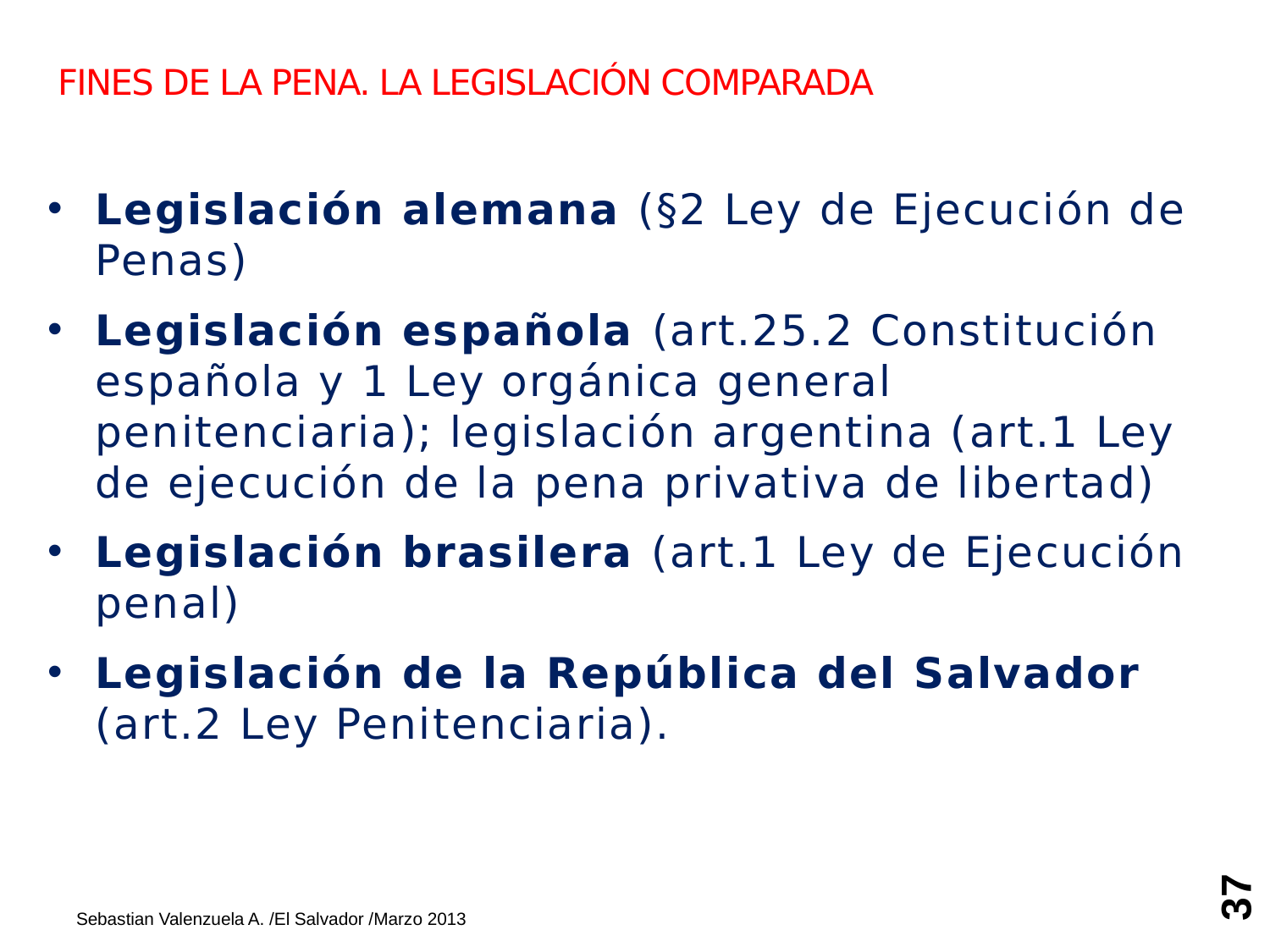

# FINES DE LA pena. La legislación comparada
Legislación alemana (§2 Ley de Ejecución de Penas)
Legislación española (art.25.2 Constitución española y 1 Ley orgánica general penitenciaria); legislación argentina (art.1 Ley de ejecución de la pena privativa de libertad)
Legislación brasilera (art.1 Ley de Ejecución penal)
Legislación de la República del Salvador (art.2 Ley Penitenciaria).
37
Sebastian Valenzuela A. /El Salvador /Marzo 2013